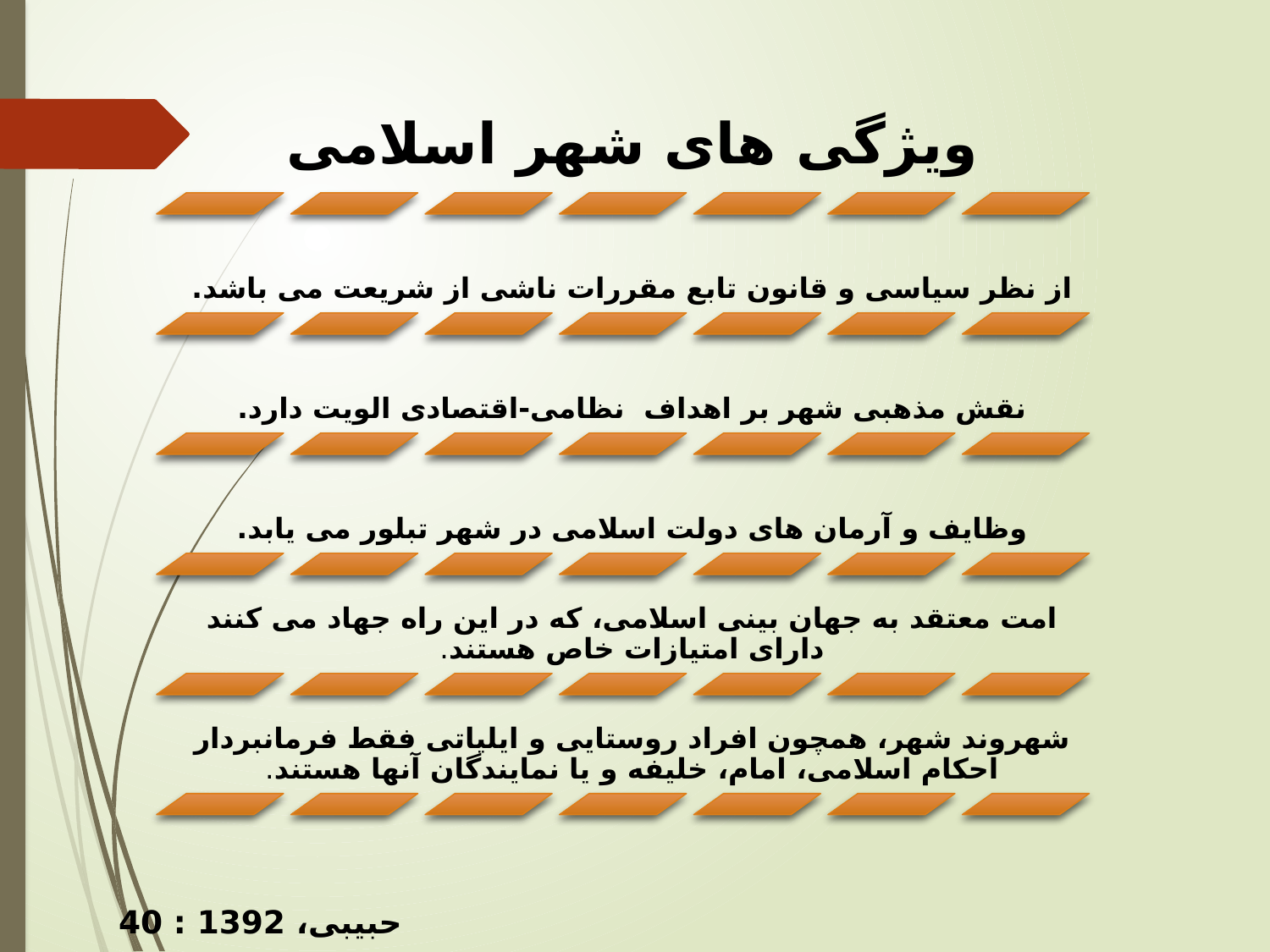

ویژگی های شهر اسلامی
از نظر سیاسی و قانون تابع مقررات ناشی از شریعت می باشد.
نقش مذهبی شهر بر اهداف  نظامی-اقتصادی الویت دارد.
وظایف و آرمان های دولت اسلامی در شهر تبلور می یابد.
امت معتقد به جهان بینی اسلامی، که در این راه جهاد می کنند دارای امتیازات خاص هستند.
شهروند شهر، همچون افراد روستایی و ایلیاتی فقط فرمانبردار احکام اسلامی، امام، خلیفه و یا نمایندگان آنها هستند.
حبیبی، 1392 : 40